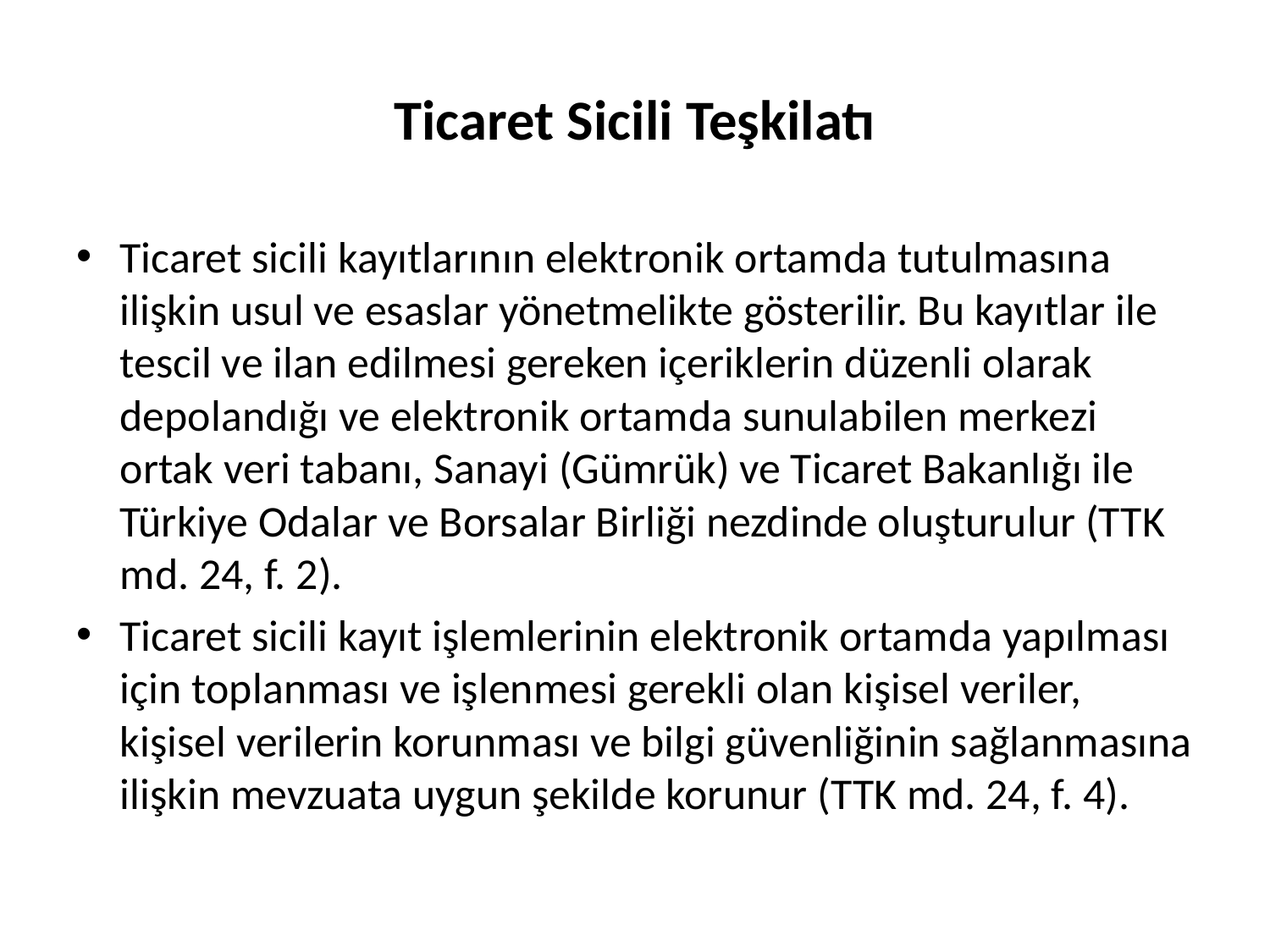

# Ticaret Sicili Teşkilatı
Ticaret sicili kayıtlarının elektronik ortamda tutulmasına ilişkin usul ve esaslar yönetmelikte gösterilir. Bu kayıtlar ile tescil ve ilan edilmesi gereken içeriklerin düzenli olarak depolandığı ve elektronik ortamda sunulabilen merkezi ortak veri tabanı, Sanayi (Gümrük) ve Ticaret Bakanlığı ile Türkiye Odalar ve Borsalar Birliği nezdinde oluşturulur (TTK md. 24, f. 2).
Ticaret sicili kayıt işlemlerinin elektronik ortamda yapılması için toplanması ve işlenmesi gerekli olan kişisel veriler, kişisel verilerin korunması ve bilgi güvenliğinin sağlanmasına ilişkin mevzuata uygun şekilde korunur (TTK md. 24, f. 4).